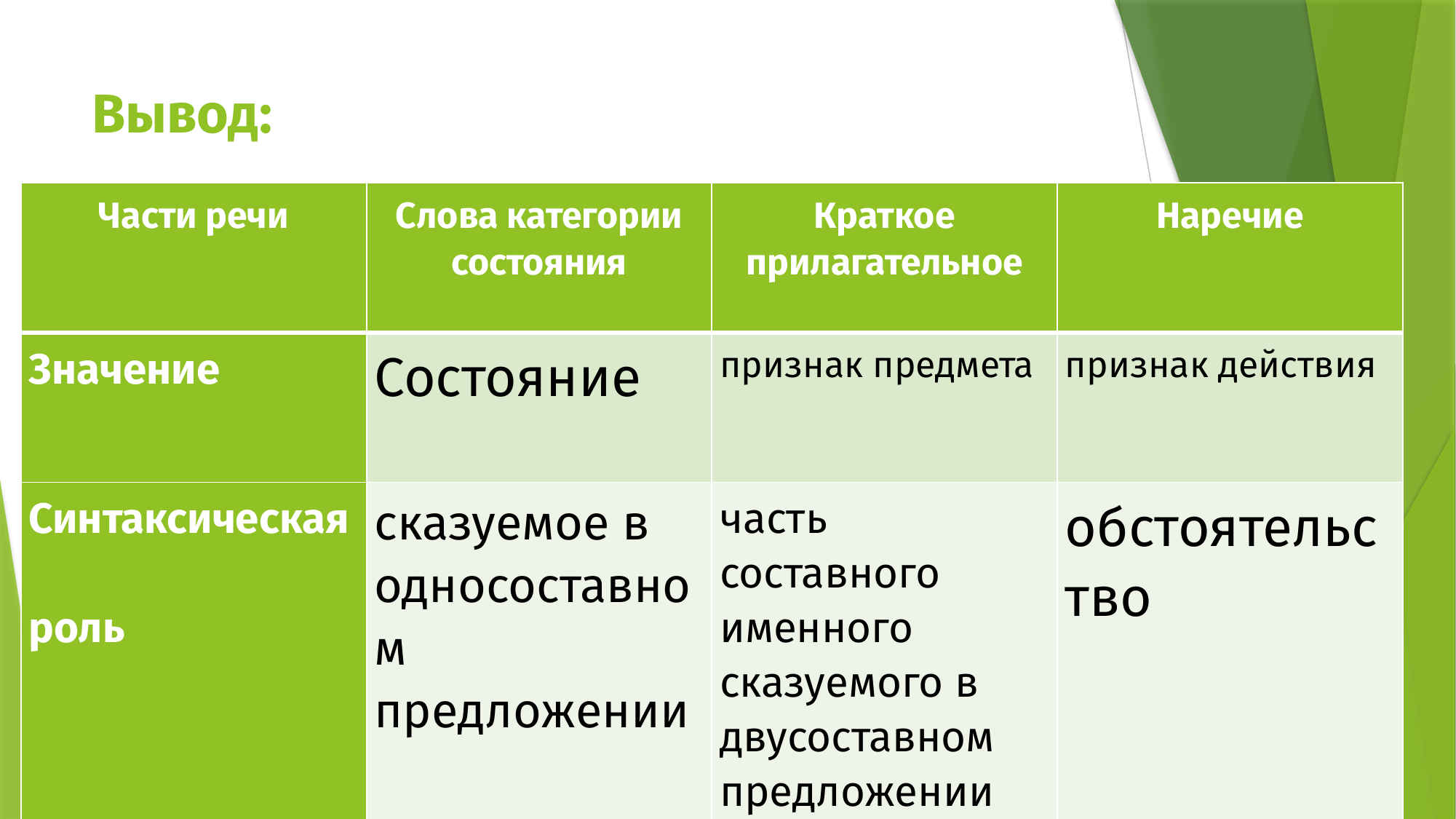

категория состояния обладает отличительными признаками (таблицу – в тетрадь)

# Вывод:
| Части речи | Слова категории состояния | Краткое прилагательное | Наречие |
| --- | --- | --- | --- |
| Значение | Состояние | признак предмета | признак действия |
| Синтаксическая  роль | сказуемое в односоставном предложении | часть составного именного сказуемого в двусоставном предложении | обстоятельство |